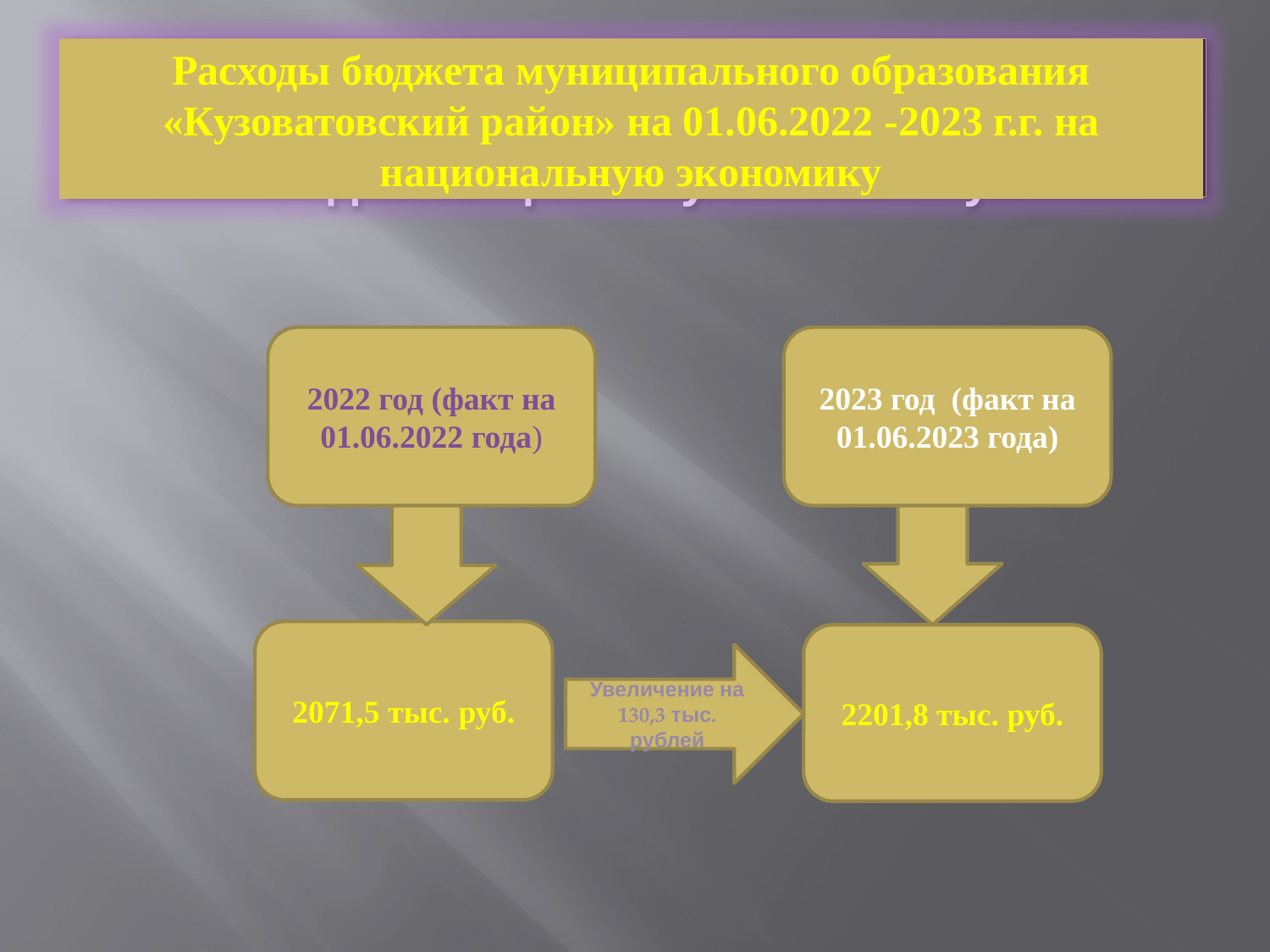

# Расходы бюджета муниципального образования «Кузоватовский район» на 2014 год на социальную политику
Расходы бюджета муниципального образования «Кузоватовский район» на 01.06.2022 -2023 г.г. на национальную экономику
2022 год (факт на 01.06.2022 года)
2023 год  (факт на 01.06.2023 года)

2071,5 тыс. руб.
2201,8 тыс. руб.
Увеличение на 130,3 тыс. рублей